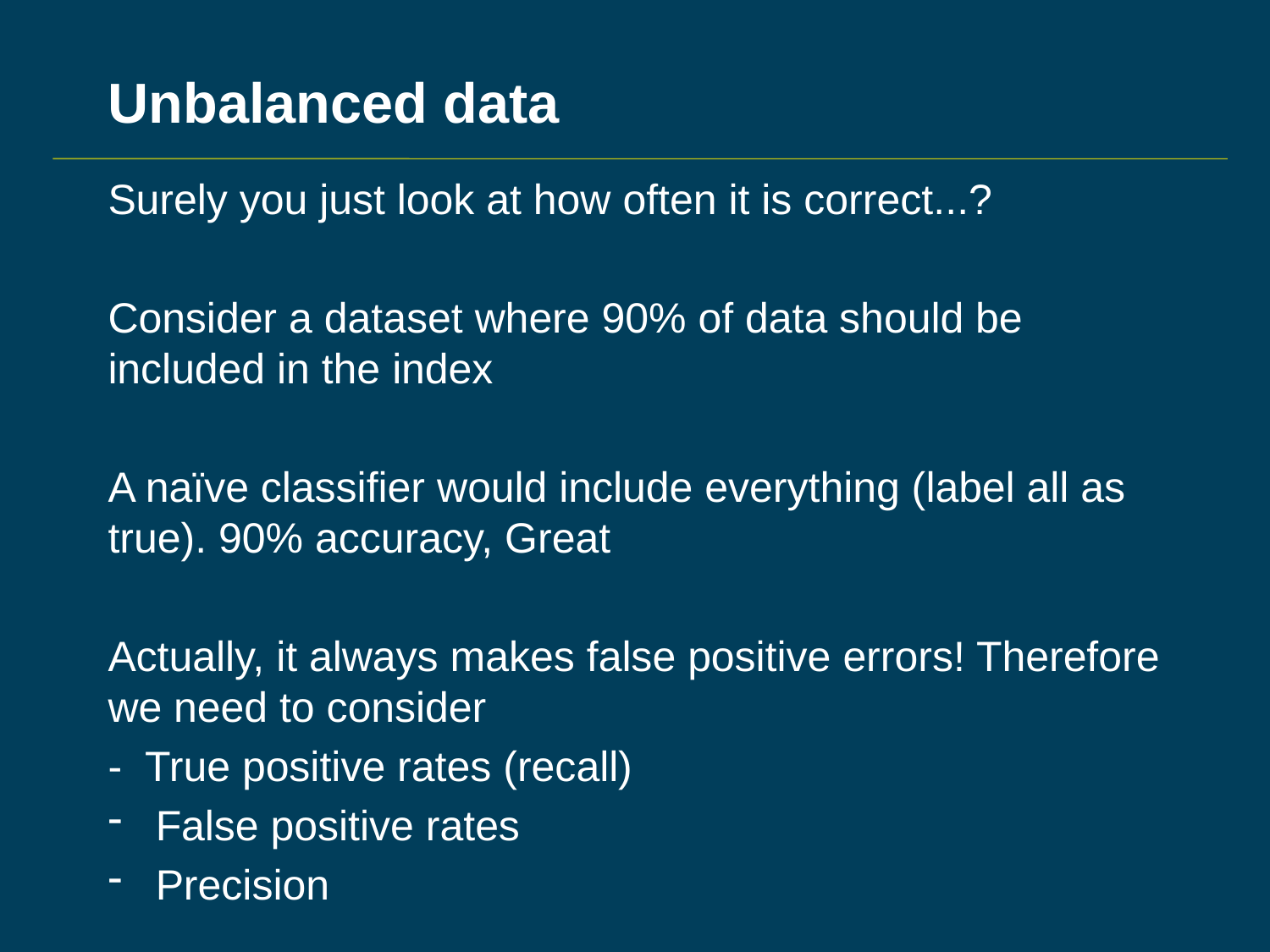

# Unbalanced data
Surely you just look at how often it is correct...?

Consider a dataset where 90% of data should be included in the index

A naïve classifier would include everything (label all as true). 90% accuracy, Great

Actually, it always makes false positive errors! Therefore we need to consider
-  True positive rates (recall)
False positive rates
Precision